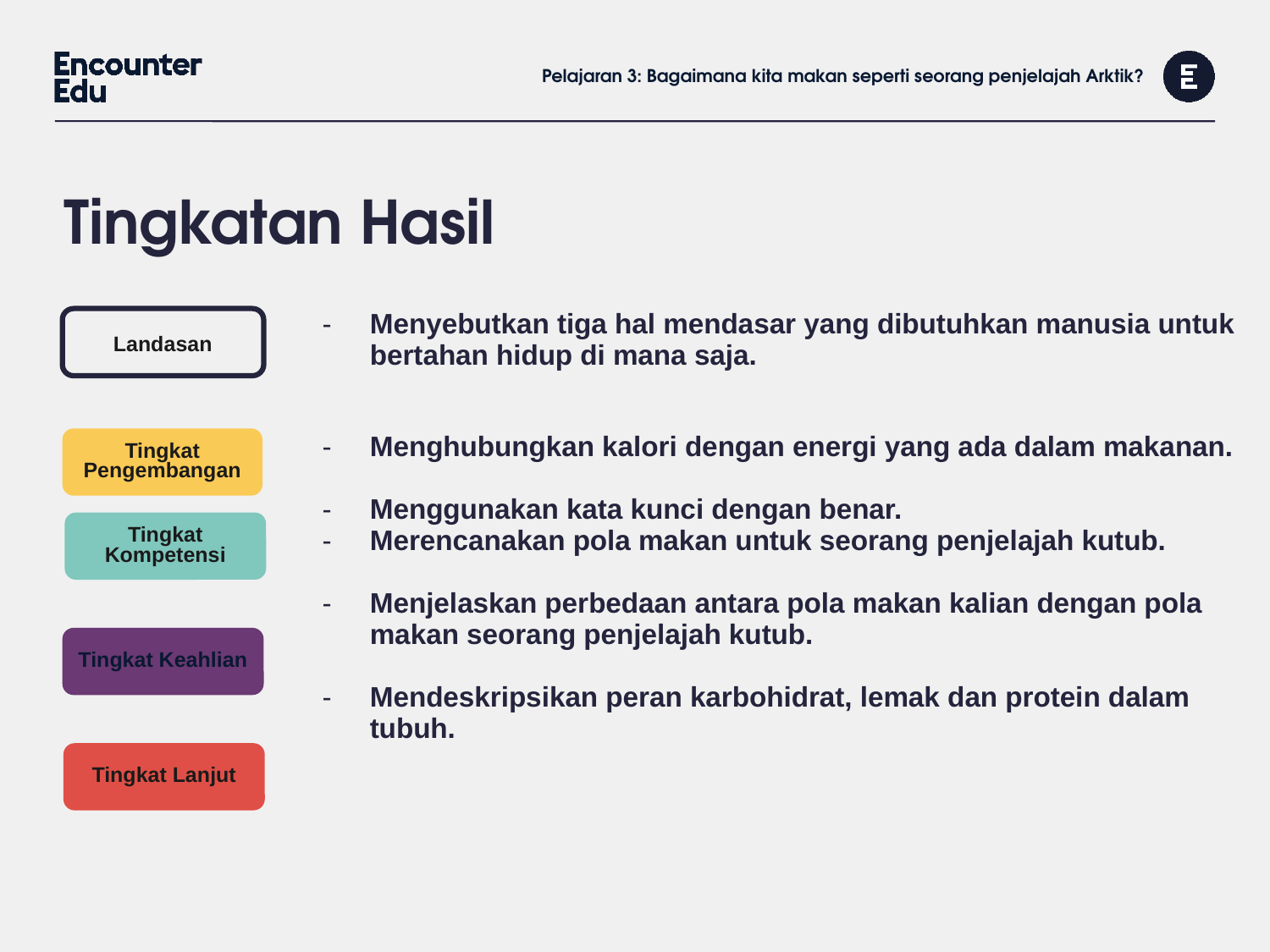

# Pelajaran 3: Bagaimana kita makan seperti seorang penjelajah Arktik?
Tingkatan Hasil
Landasan
| Menyebutkan tiga hal mendasar yang dibutuhkan manusia untuk bertahan hidup di mana saja. |
| --- |
| Menghubungkan kalori dengan energi yang ada dalam makanan. Menggunakan kata kunci dengan benar. Merencanakan pola makan untuk seorang penjelajah kutub. Menjelaskan perbedaan antara pola makan kalian dengan pola makan seorang penjelajah kutub. Mendeskripsikan peran karbohidrat, lemak dan protein dalam tubuh. |
|  |
|  |
|  |
Tingkat Pengembangan
Tingkat Kompetensi
Tingkat Keahlian
Tingkat Lanjut